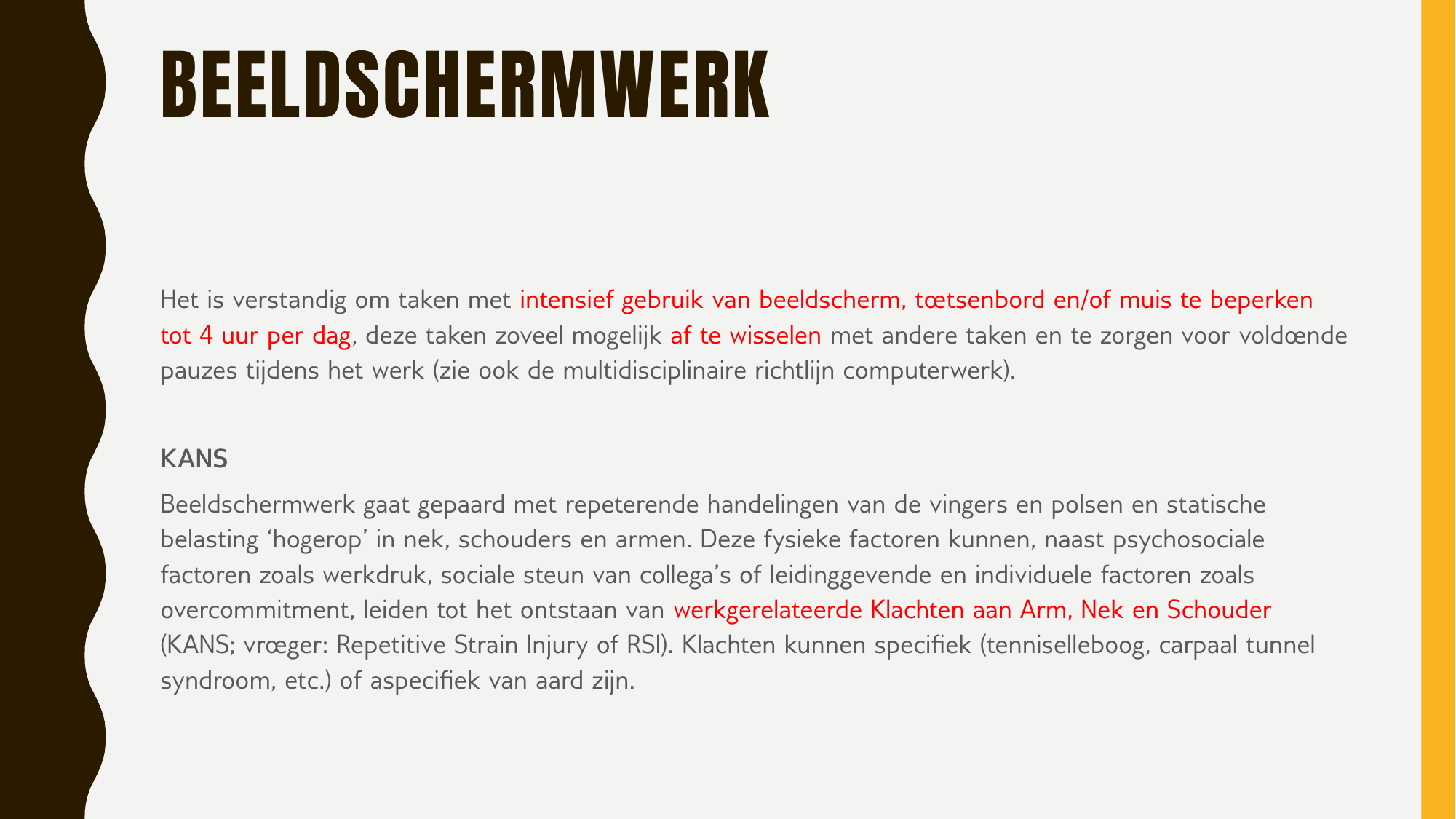

# Beeldschermwerk
Het is verstandig om taken met intensief gebruik van beeldscherm, toetsenbord en/of muis te beperken tot 4 uur per dag, deze taken zoveel mogelijk af te wisselen met andere taken en te zorgen voor voldoende pauzes tijdens het werk (zie ook de multidisciplinaire richtlijn computerwerk).

KANS
Beeldschermwerk gaat gepaard met repeterende handelingen van de vingers en polsen en statische belasting ‘hogerop’ in nek, schouders en armen. Deze fysieke factoren kunnen, naast psychosociale factoren zoals werkdruk, sociale steun van collega’s of leidinggevende en individuele factoren zoals overcommitment, leiden tot het ontstaan van werkgerelateerde Klachten aan Arm, Nek en Schouder (KANS; vroeger: Repetitive Strain Injury of RSI). Klachten kunnen specifiek (tenniselleboog, carpaal tunnel syndroom, etc.) of aspecifiek van aard zijn.